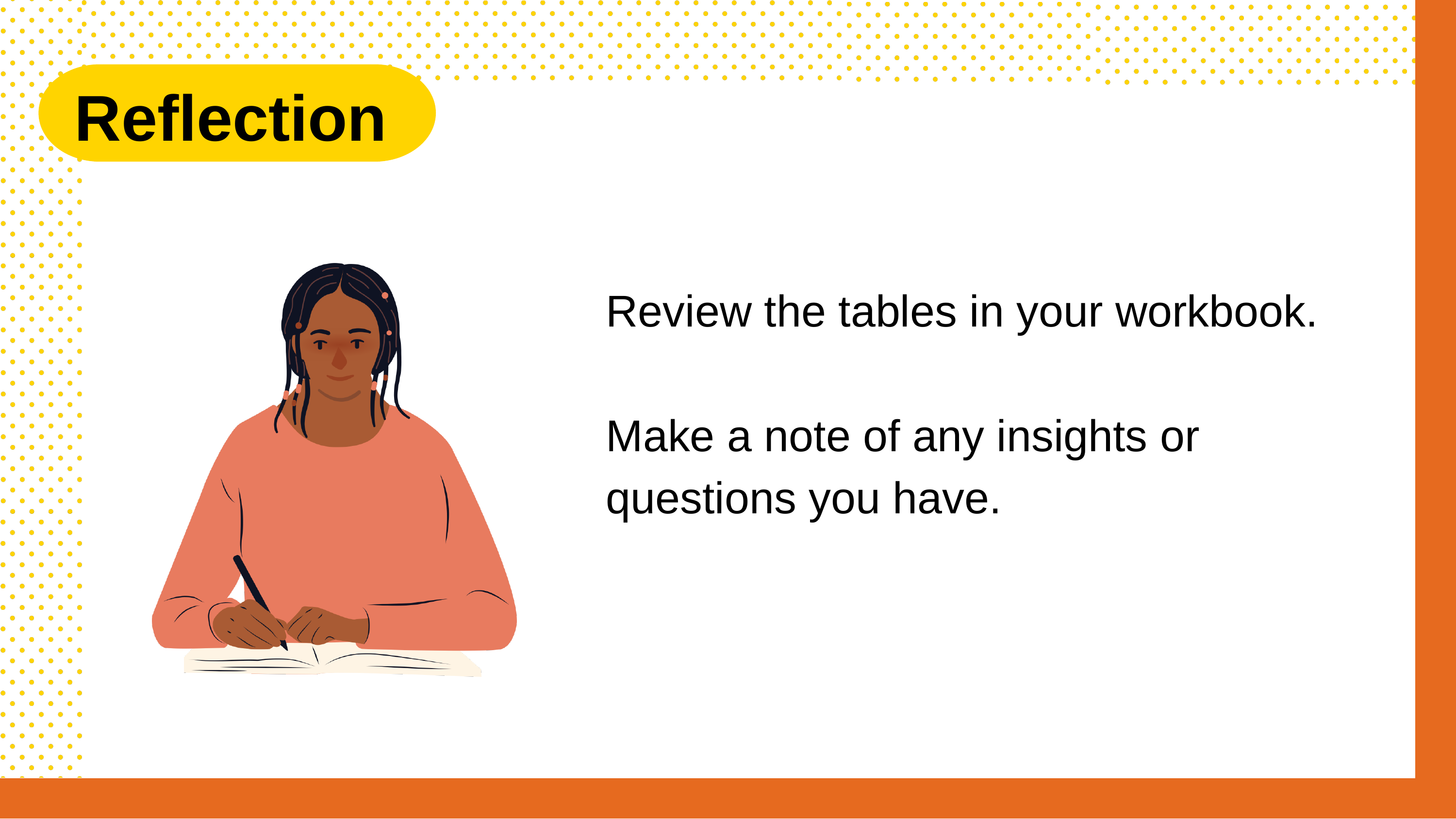

Reflection

Review the tables in your workbook.

Make a note of any insights or questions you have.